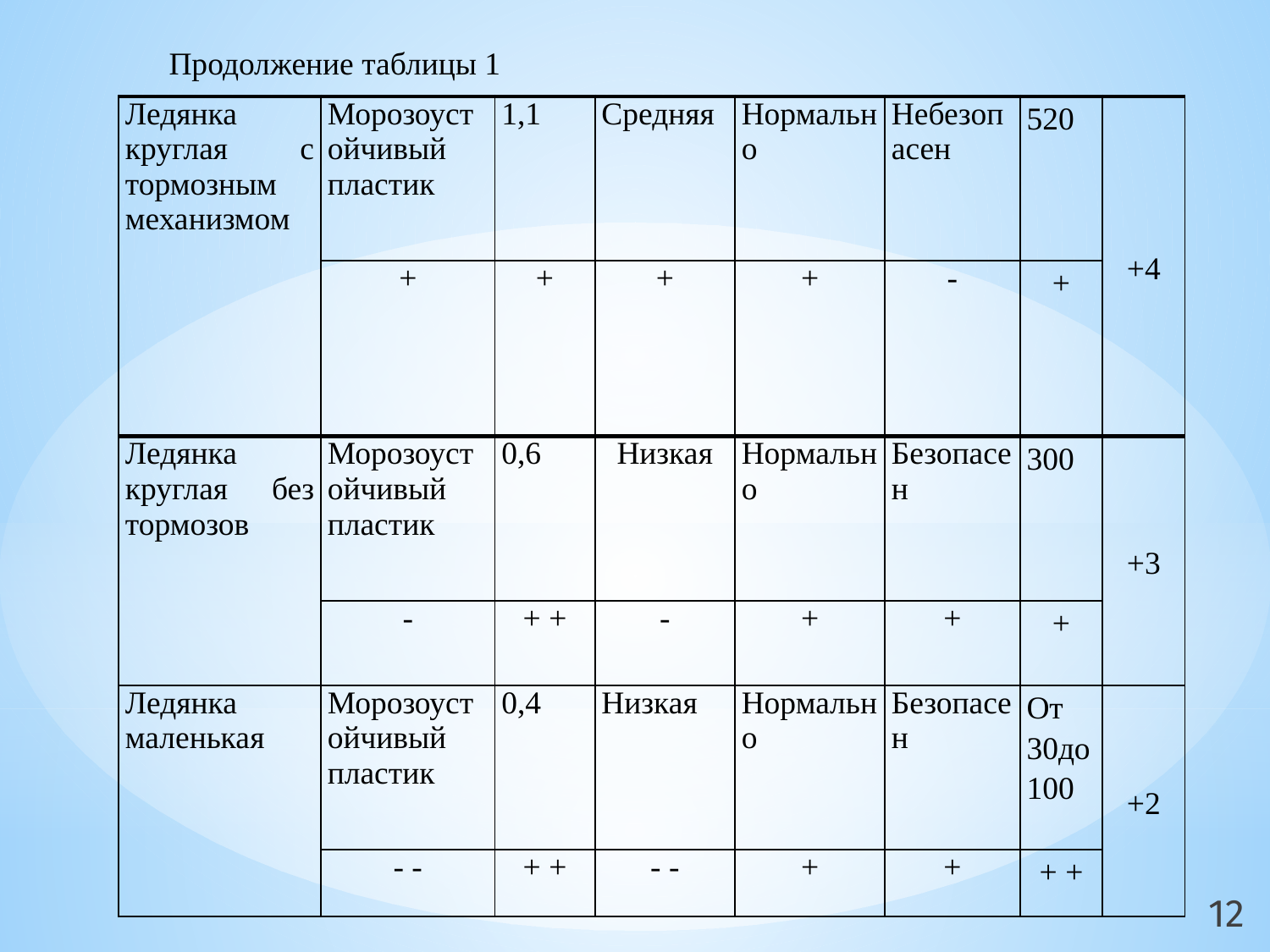

Продолжение таблицы 1
| Ледянка круглая с тормозным механизмом | Морозоустойчивый пластик | 1,1 | Средняя | Нормально | Небезопасен | 520 | +4 |
| --- | --- | --- | --- | --- | --- | --- | --- |
|  | + | + | + | + | - | + |  |
| Ледянка круглая без тормозов | Морозоустойчивый пластик | 0,6 | Низкая | Нормально | Безопасен | 300 | +3 |
|  | - | + + | - | + | + | + |  |
| Ледянка маленькая | Морозоустойчивый пластик | 0,4 | Низкая | Нормально | Безопасен | От 30до 100 | +2 |
|  | - - | + + | - - | + | + | + + |  |
12